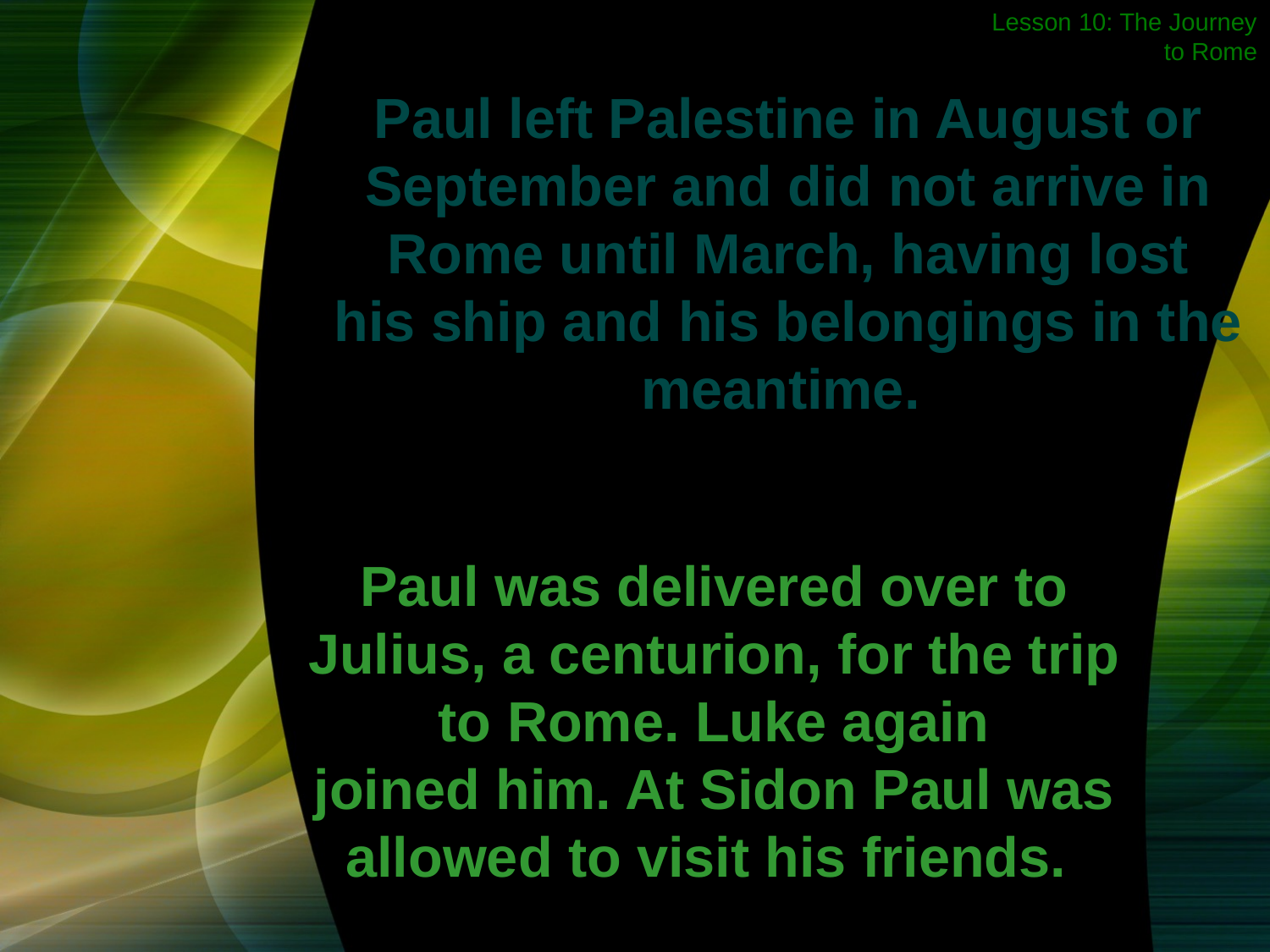

Lesson 10: The Journey to Rome
Paul left Palestine in August or September and did not arrive in Rome until March, having lost
his ship and his belongings in the meantime.
Paul was delivered over to Julius, a centurion, for the trip to Rome. Luke again
joined him. At Sidon Paul was allowed to visit his friends.